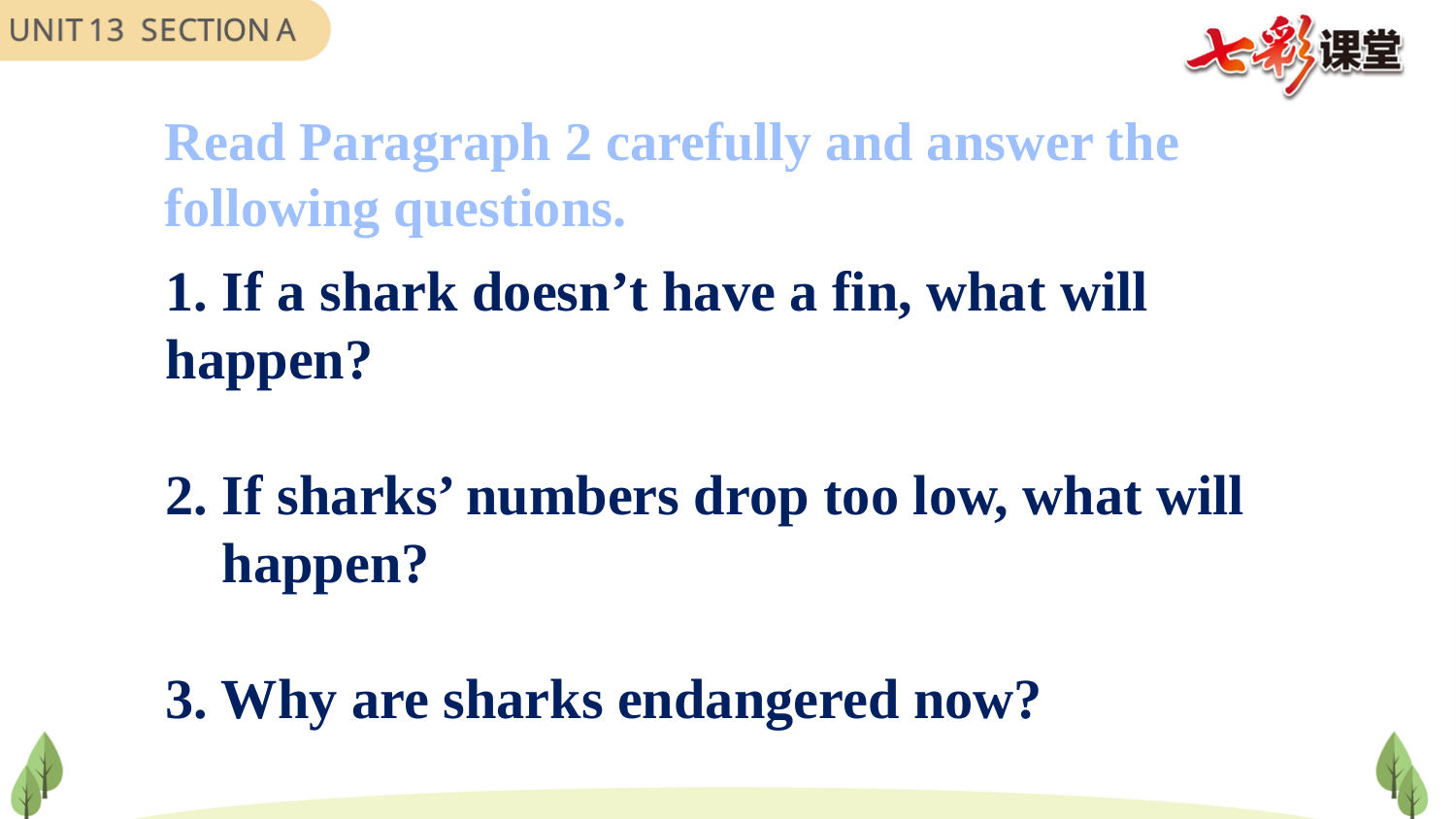

Read Paragraph 2 carefully and answer the following questions.
1. If a shark doesn’t have a fin, what will happen?

2. If sharks’ numbers drop too low, what will
    happen?

3. Why are sharks endangered now?